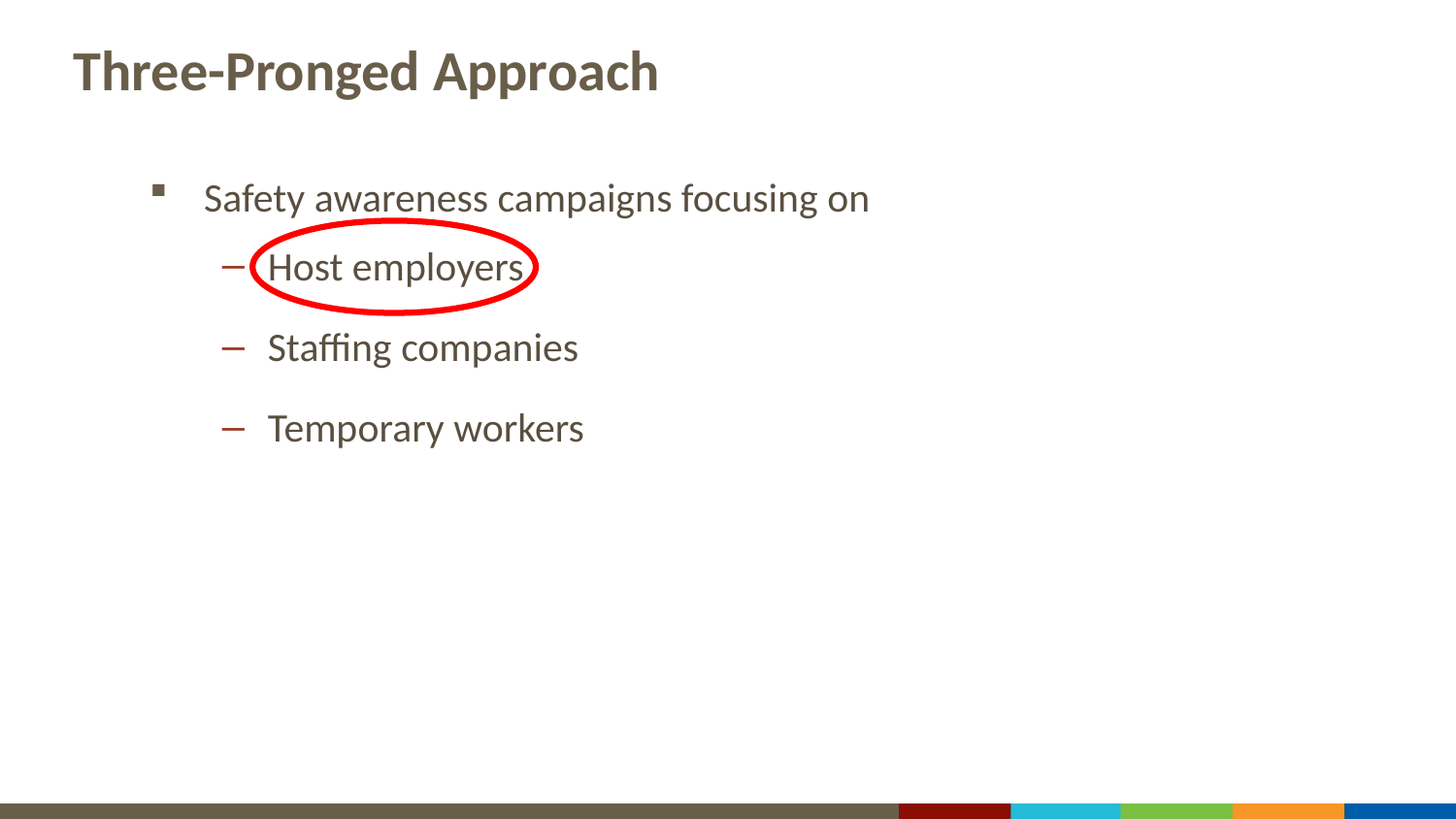

# Three-Pronged Approach
Safety awareness campaigns focusing on
Host employers
Staffing companies
Temporary workers